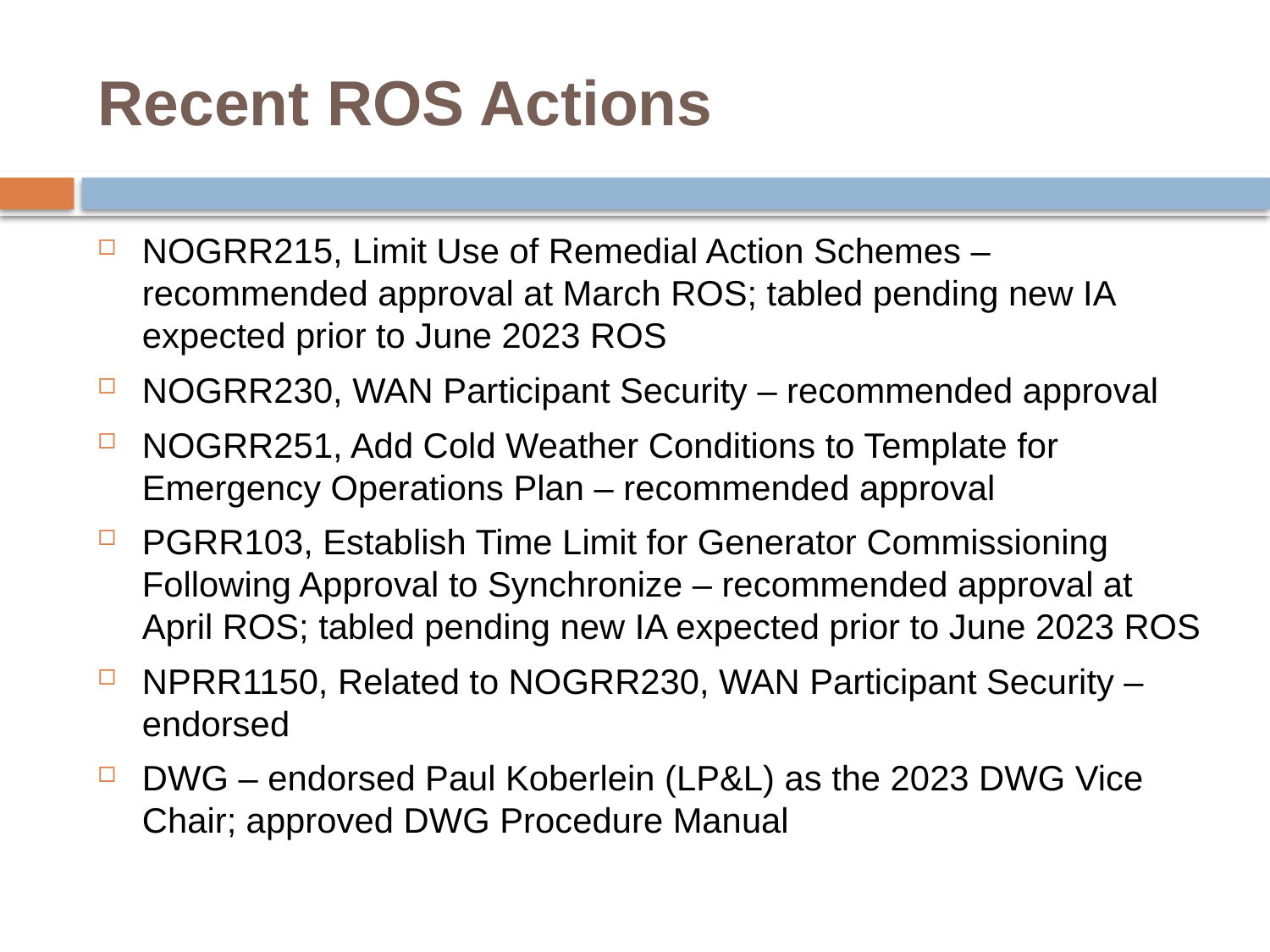

# Recent ROS Actions
NOGRR215, Limit Use of Remedial Action Schemes – recommended approval at March ROS; tabled pending new IA expected prior to June 2023 ROS
NOGRR230, WAN Participant Security – recommended approval
NOGRR251, Add Cold Weather Conditions to Template for Emergency Operations Plan – recommended approval
PGRR103, Establish Time Limit for Generator Commissioning Following Approval to Synchronize – recommended approval at April ROS; tabled pending new IA expected prior to June 2023 ROS
NPRR1150, Related to NOGRR230, WAN Participant Security – endorsed
DWG – endorsed Paul Koberlein (LP&L) as the 2023 DWG Vice Chair; approved DWG Procedure Manual